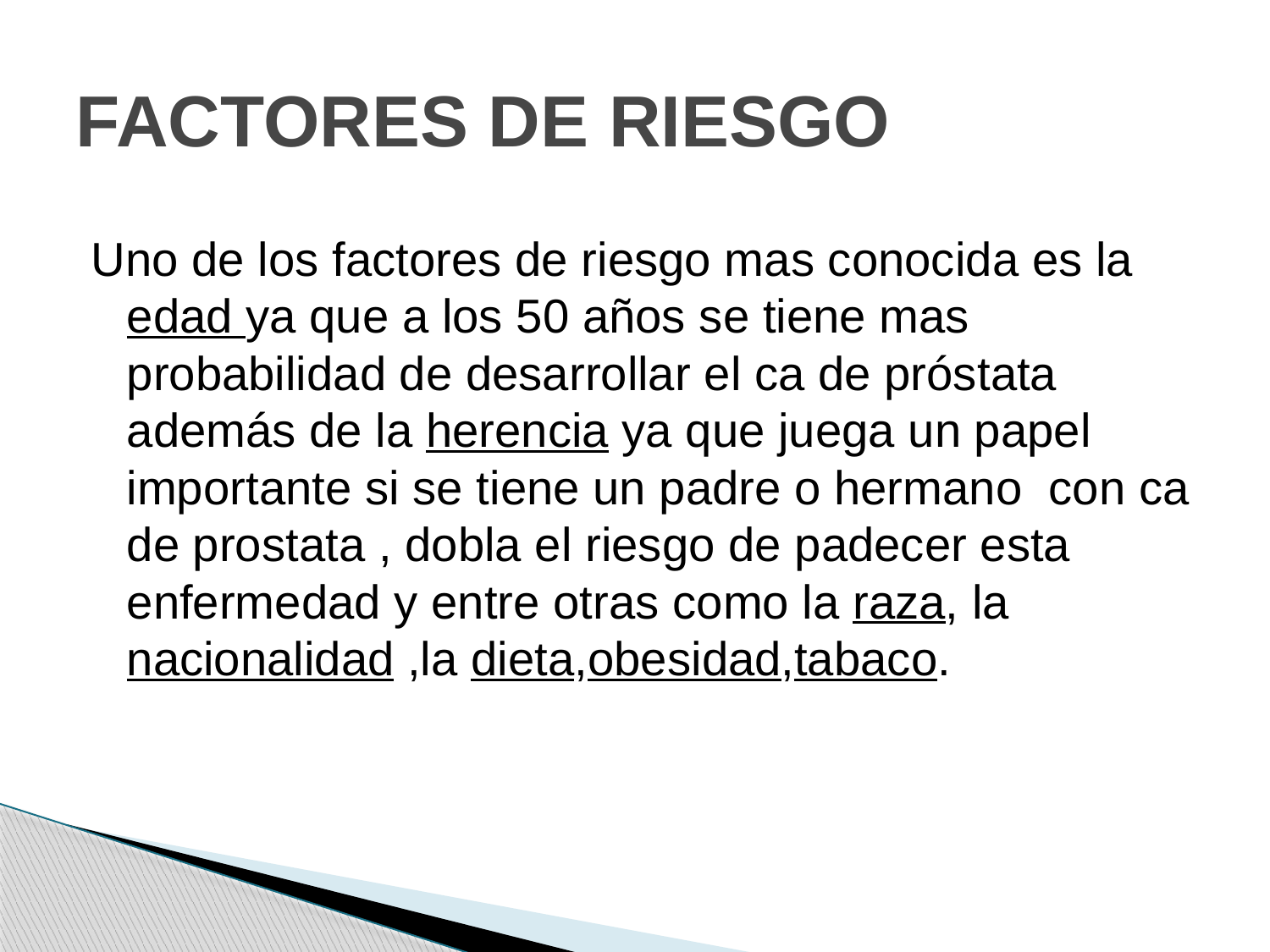

# FACTORES DE RIESGO
Uno de los factores de riesgo mas conocida es la edad ya que a los 50 años se tiene mas probabilidad de desarrollar el ca de próstata además de la herencia ya que juega un papel importante si se tiene un padre o hermano  con ca de prostata , dobla el riesgo de padecer esta enfermedad y entre otras como la raza, la nacionalidad ,la dieta,obesidad,tabaco.